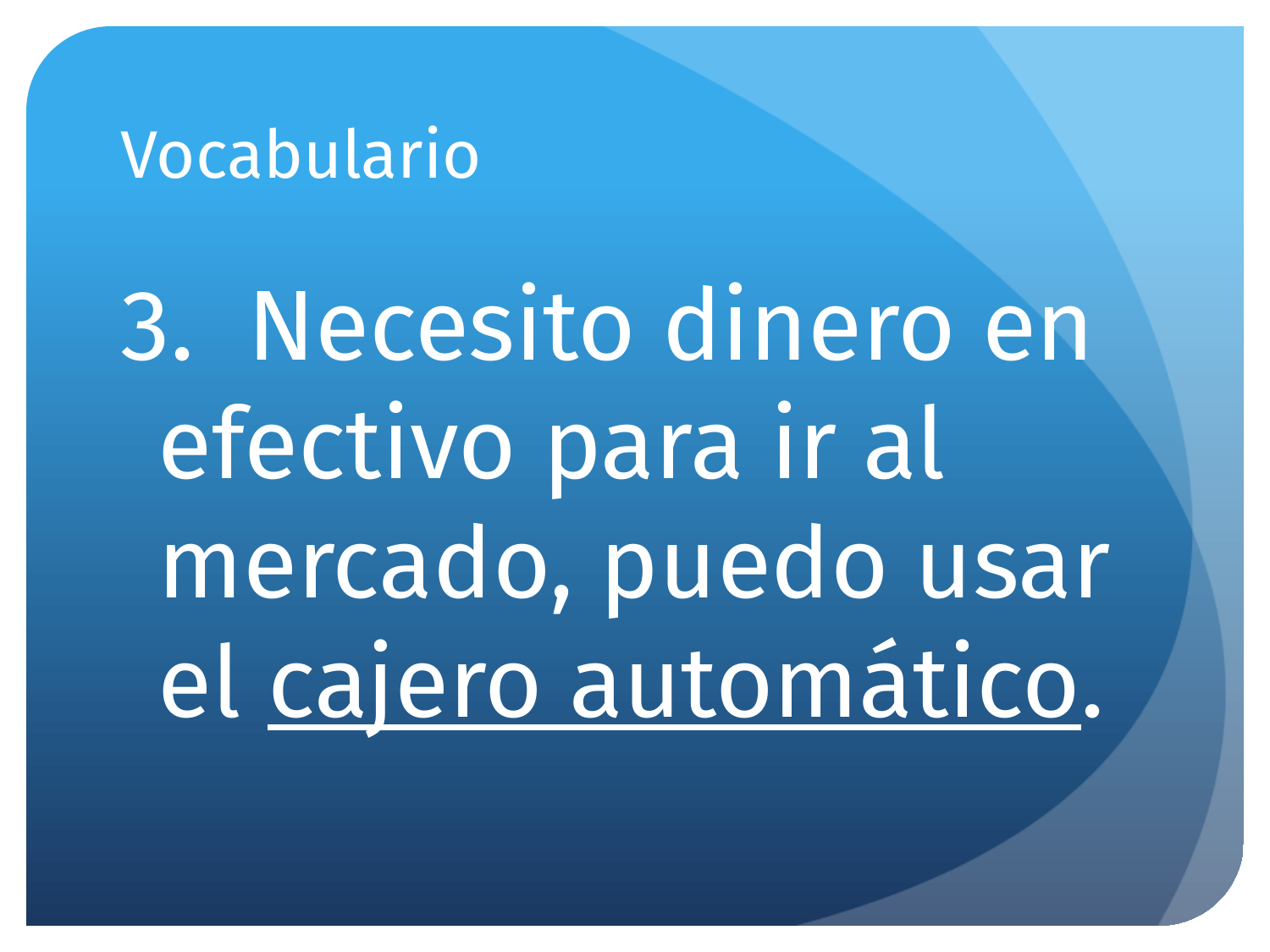

# Vocabulario
3.  Necesito dinero en efectivo para ir al mercado, puedo usar el cajero automático.